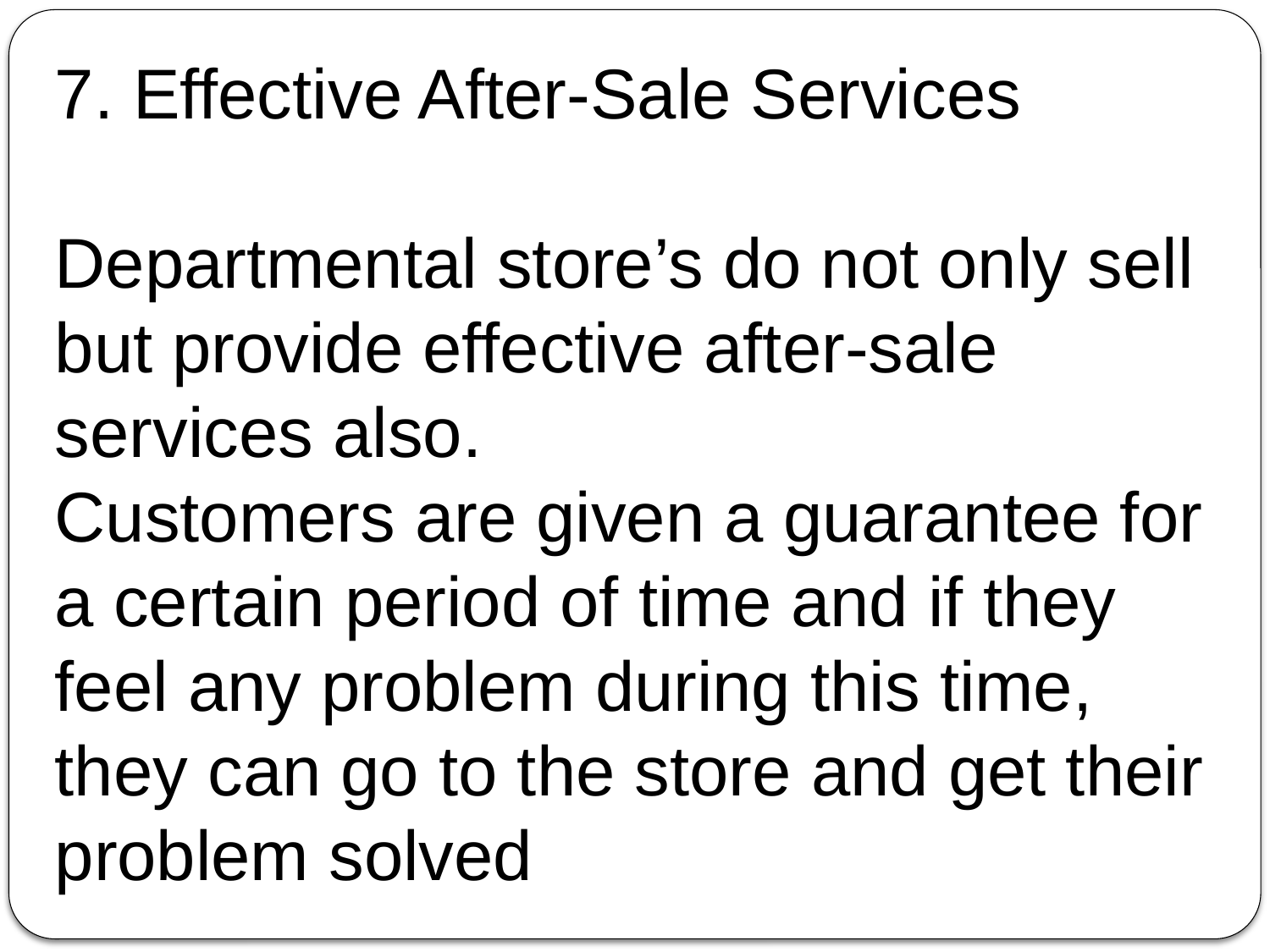

7. Effective After-Sale Services

Departmental store’s do not only sell but provide effective after-sale services also.
Customers are given a guarantee for a certain period of time and if they feel any problem during this time, they can go to the store and get their problem solved